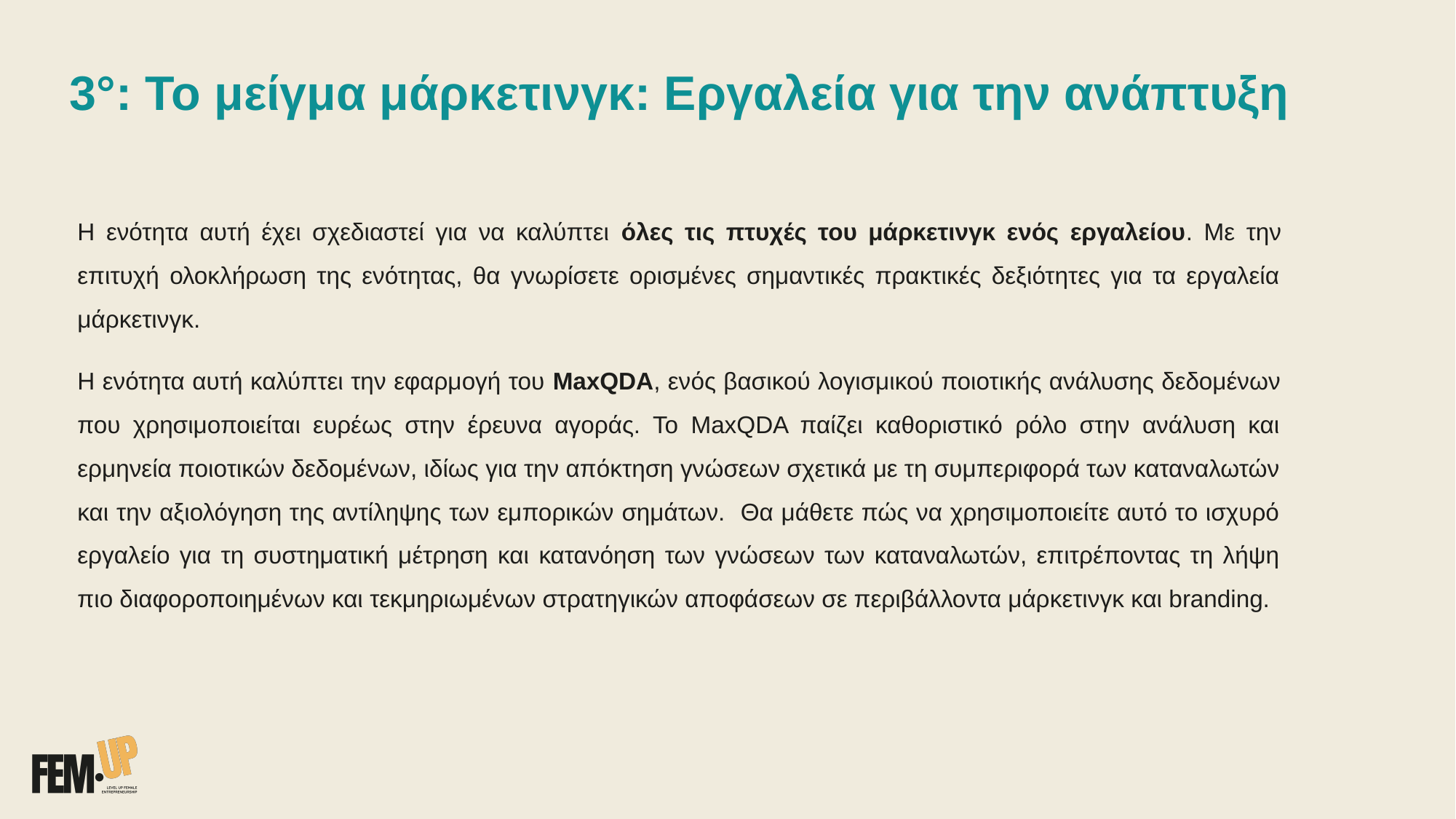

# 3°: Το μείγμα μάρκετινγκ: Εργαλεία για την ανάπτυξη

Η ενότητα αυτή έχει σχεδιαστεί για να καλύπτει όλες τις πτυχές του μάρκετινγκ ενός εργαλείου. Με την επιτυχή ολοκλήρωση της ενότητας, θα γνωρίσετε ορισμένες σημαντικές πρακτικές δεξιότητες για τα εργαλεία μάρκετινγκ.
Η ενότητα αυτή καλύπτει την εφαρμογή του MaxQDA, ενός βασικού λογισμικού ποιοτικής ανάλυσης δεδομένων που χρησιμοποιείται ευρέως στην έρευνα αγοράς. Το MaxQDA παίζει καθοριστικό ρόλο στην ανάλυση και ερμηνεία ποιοτικών δεδομένων, ιδίως για την απόκτηση γνώσεων σχετικά με τη συμπεριφορά των καταναλωτών και την αξιολόγηση της αντίληψης των εμπορικών σημάτων.  Θα μάθετε πώς να χρησιμοποιείτε αυτό το ισχυρό εργαλείο για τη συστηματική μέτρηση και κατανόηση των γνώσεων των καταναλωτών, επιτρέποντας τη λήψη πιο διαφοροποιημένων και τεκμηριωμένων στρατηγικών αποφάσεων σε περιβάλλοντα μάρκετινγκ και branding.
​